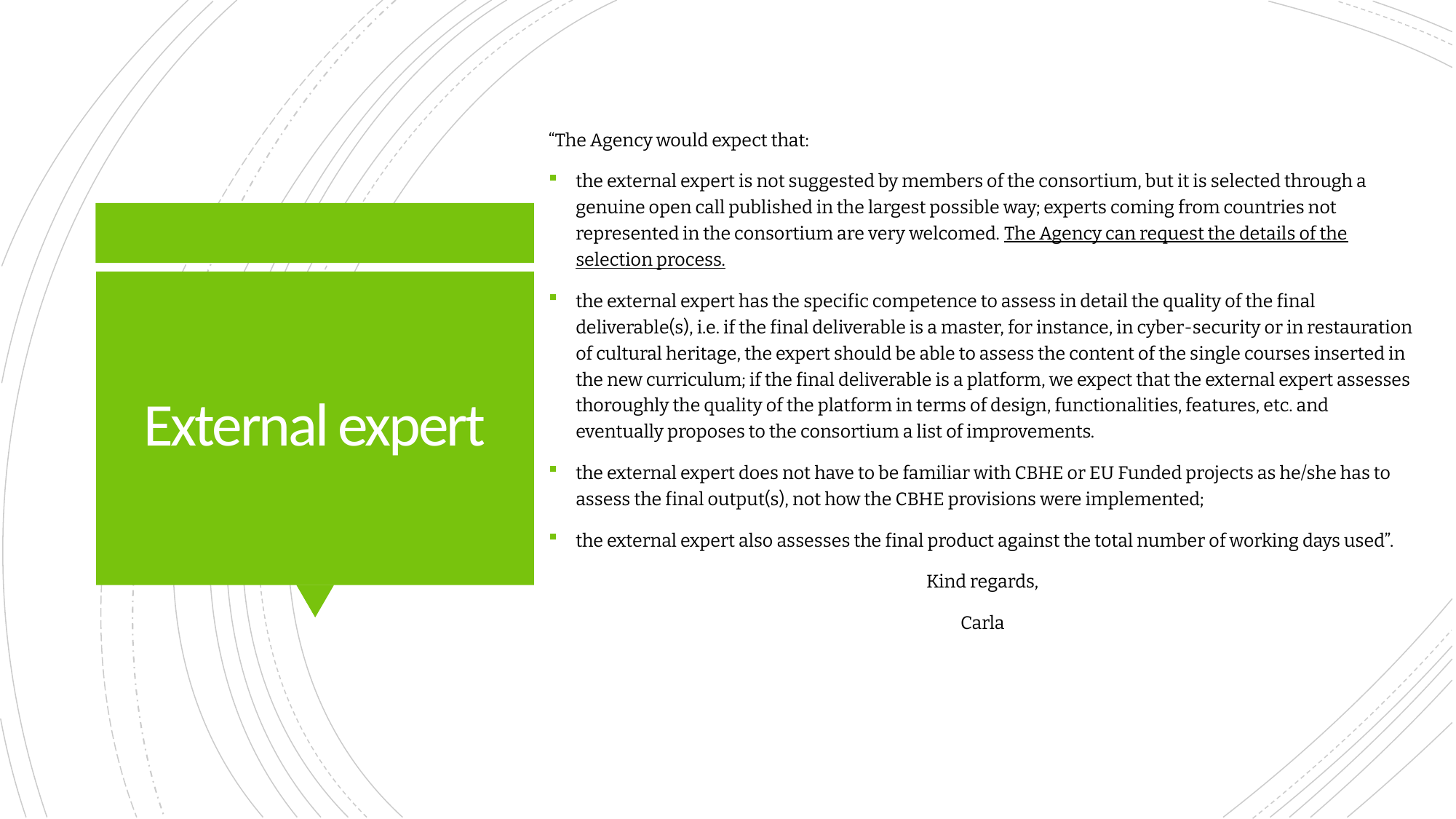

“The Agency would expect that:
the external expert is not suggested by members of the consortium, but it is selected through a genuine open call published in the largest possible way; experts coming from countries not represented in the consortium are very welcomed. The Agency can request the details of the selection process.
the external expert has the specific competence to assess in detail the quality of the final deliverable(s), i.e. if the final deliverable is a master, for instance, in cyber-security or in restauration of cultural heritage, the expert should be able to assess the content of the single courses inserted in the new curriculum; if the final deliverable is a platform, we expect that the external expert assesses thoroughly the quality of the platform in terms of design, functionalities, features, etc. and eventually proposes to the consortium a list of improvements.
the external expert does not have to be familiar with CBHE or EU Funded projects as he/she has to assess the final output(s), not how the CBHE provisions were implemented;
the external expert also assesses the final product against the total number of working days used”.
Kind regards,
Carla

# External expert